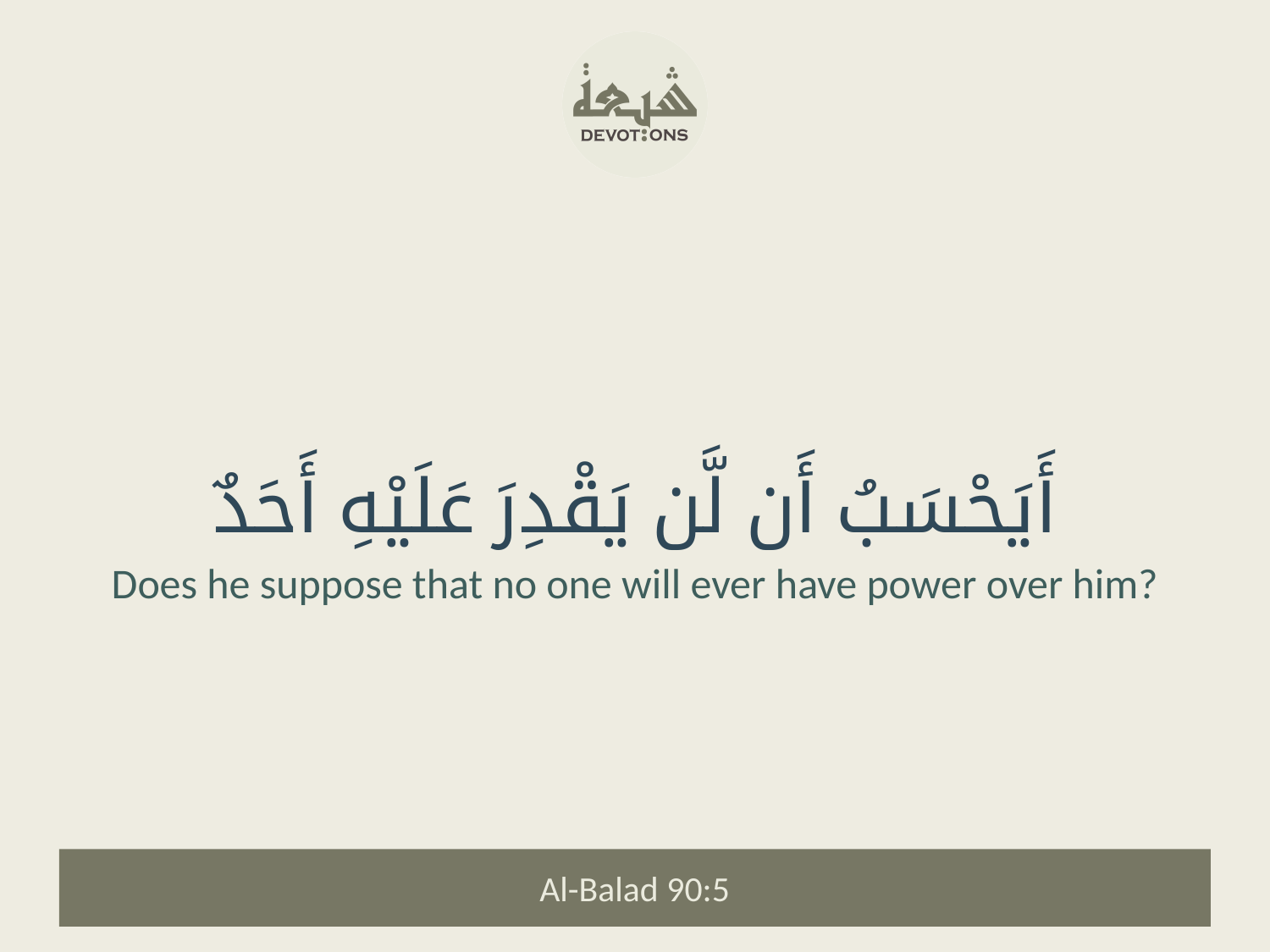

أَيَحْسَبُ أَن لَّن يَقْدِرَ عَلَيْهِ أَحَدٌ
Does he suppose that no one will ever have power over him?
Al-Balad 90:5